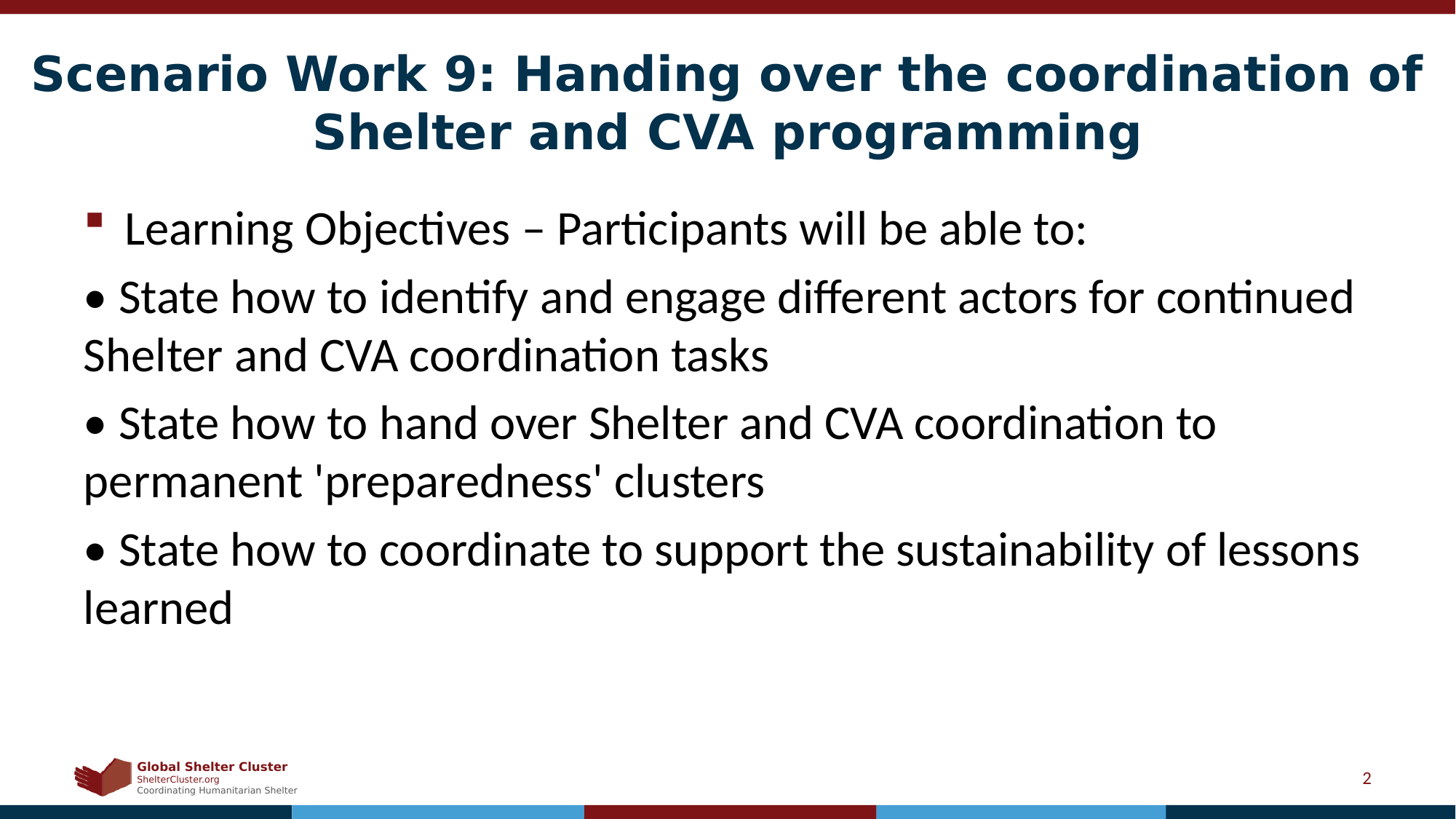

# Scenario Work 9: Handing over the coordination of Shelter and CVA programming
Learning Objectives – Participants will be able to:
• State how to identify and engage different actors for continued Shelter and CVA coordination tasks
• State how to hand over Shelter and CVA coordination to permanent 'preparedness' clusters
• State how to coordinate to support the sustainability of lessons learned
2